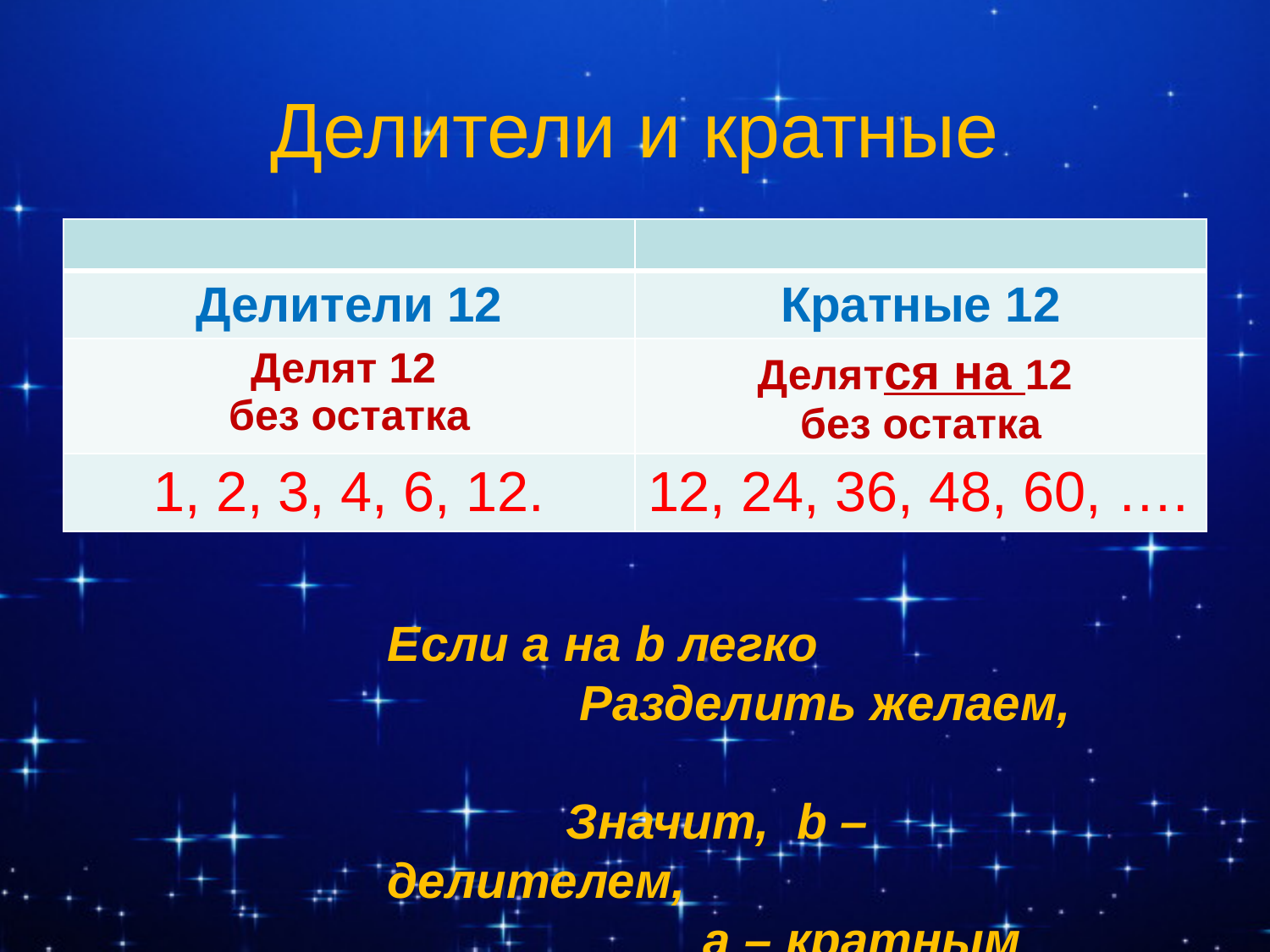

# Делители и кратные
|  |  |
| --- | --- |
| Делители 12 | Кратные 12 |
| Делят 12 без остатка | Делятся на 12 без остатка |
| 1, 2, 3, 4, 6, 12. | 12, 24, 36, 48, 60, …. |
Если а на b легко                                     Разделить желаем,                                                                         Значит,  b – делителем,                                                        а – кратным называем.